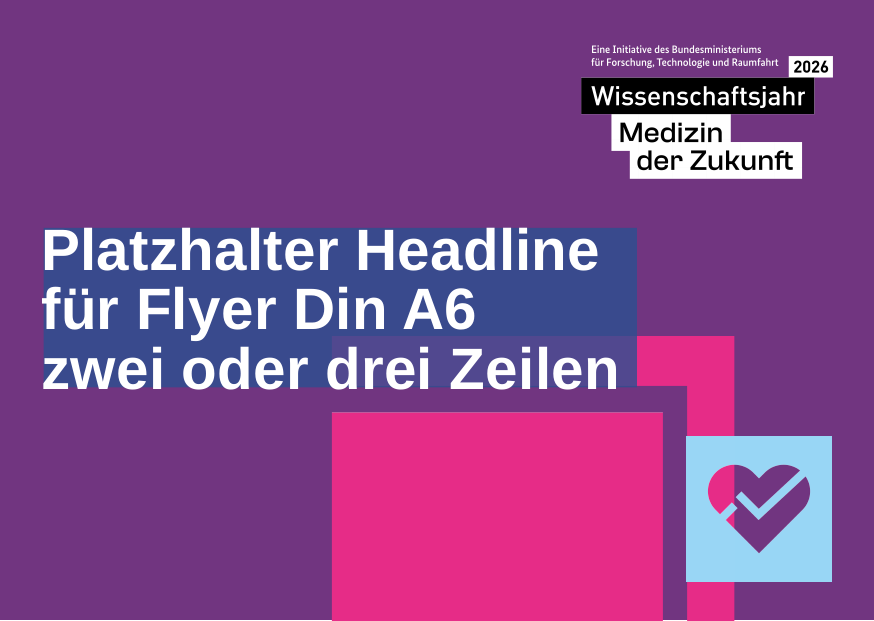

# Platzhalter Headline für Flyer Din A6 zwei oder drei Zeilen